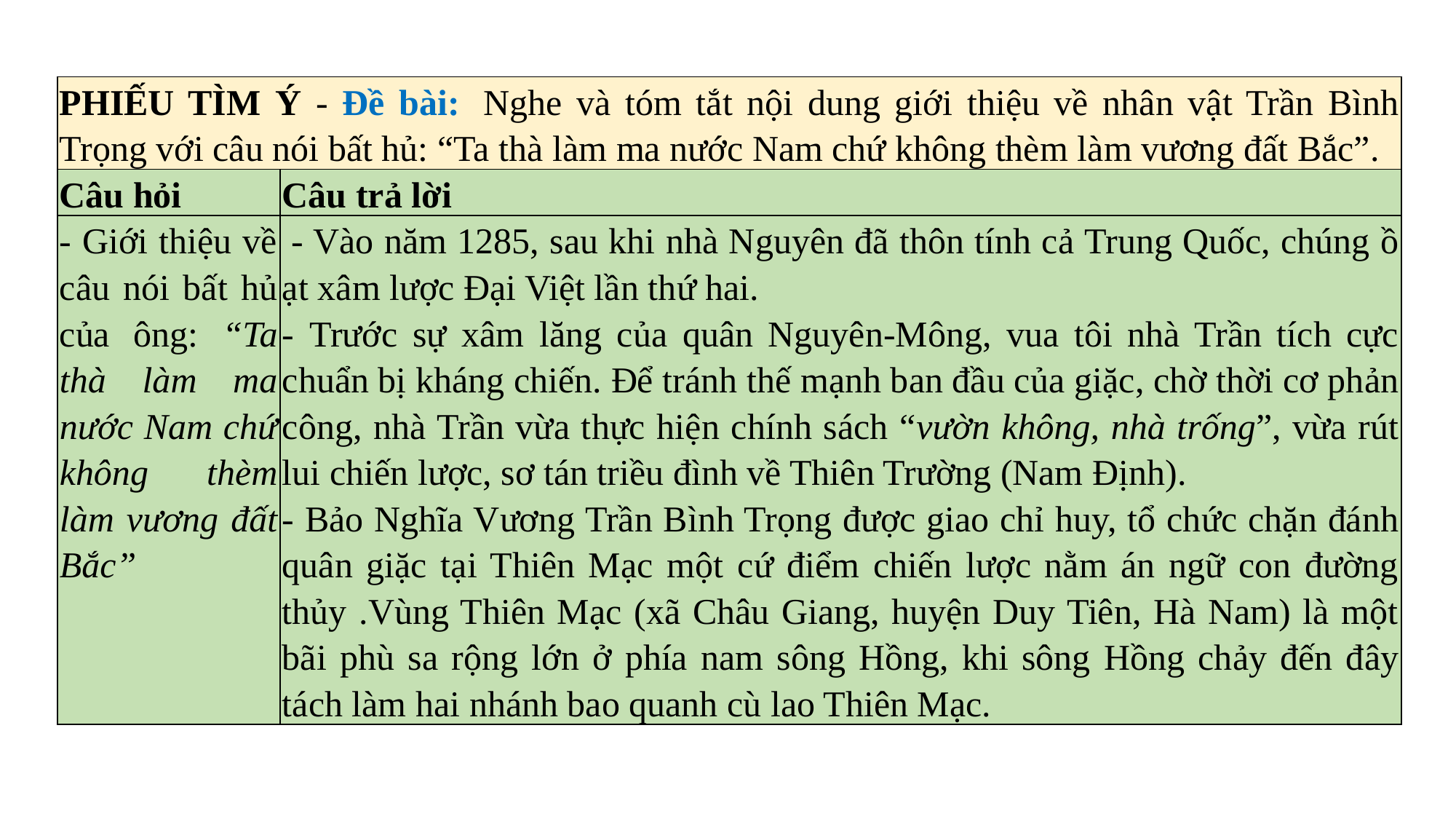

| PHIẾU TÌM Ý - Đề bài:  Nghe và tóm tắt nội dung giới thiệu về nhân vật Trần Bình Trọng với câu nói bất hủ: “Ta thà làm ma nước Nam chứ không thèm làm vương đất Bắc”. |  |
| --- | --- |
| Câu hỏi | Câu trả lời |
| - Giới thiệu về câu nói bất hủ của ông: “Ta thà làm ma nước Nam chứ không thèm làm vương đất Bắc” | - Vào năm 1285, sau khi nhà Nguyên đã thôn tính cả Trung Quốc, chúng ồ ạt xâm lược Đại Việt lần thứ hai.  - Trước sự xâm lăng của quân Nguyên-Mông, vua tôi nhà Trần tích cực chuẩn bị kháng chiến. Để tránh thế mạnh ban đầu của giặc, chờ thời cơ phản công, nhà Trần vừa thực hiện chính sách “vườn không, nhà trống”, vừa rút lui chiến lược, sơ tán triều đình về Thiên Trường (Nam Định). - Bảo Nghĩa Vương Trần Bình Trọng được giao chỉ huy, tổ chức chặn đánh quân giặc tại Thiên Mạc một cứ điểm chiến lược nằm án ngữ con đường thủy .Vùng Thiên Mạc (xã Châu Giang, huyện Duy Tiên, Hà Nam) là một bãi phù sa rộng lớn ở phía nam sông Hồng, khi sông Hồng chảy đến đây tách làm hai nhánh bao quanh cù lao Thiên Mạc. |